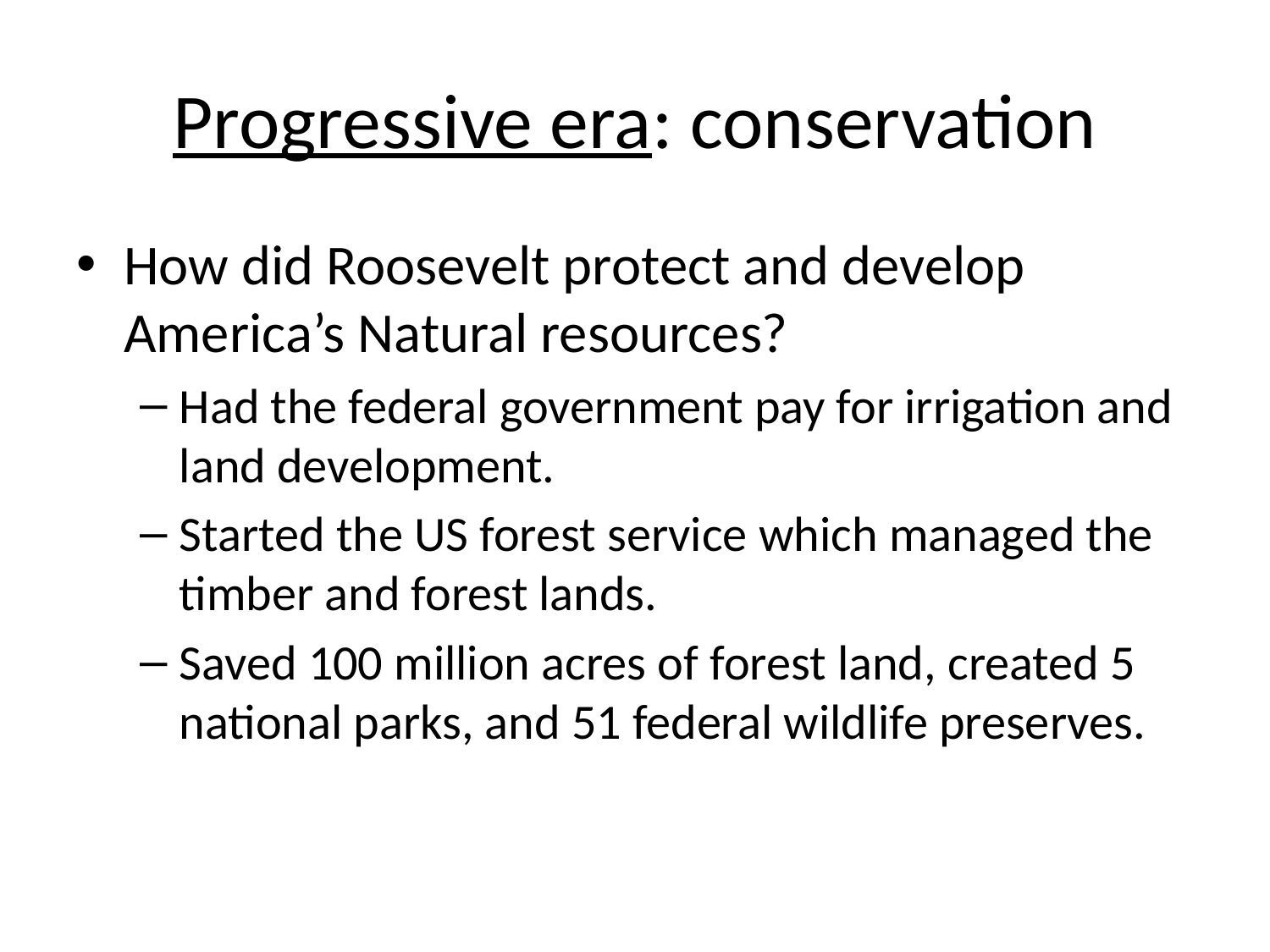

# Progressive era: conservation
How did Roosevelt protect and develop America’s Natural resources?
Had the federal government pay for irrigation and land development.
Started the US forest service which managed the timber and forest lands.
Saved 100 million acres of forest land, created 5 national parks, and 51 federal wildlife preserves.